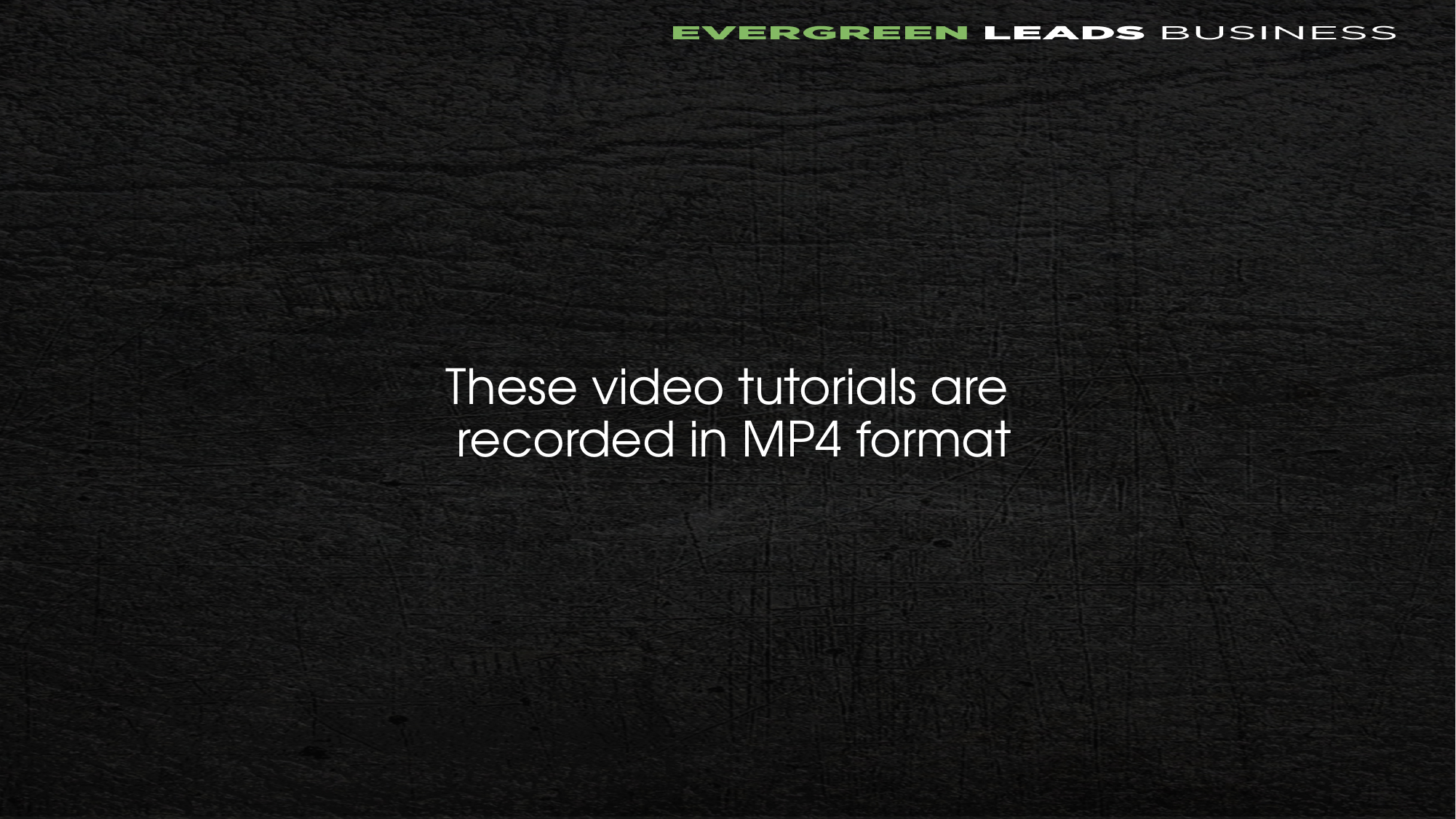

# These video tutorials are recorded in MP4 format